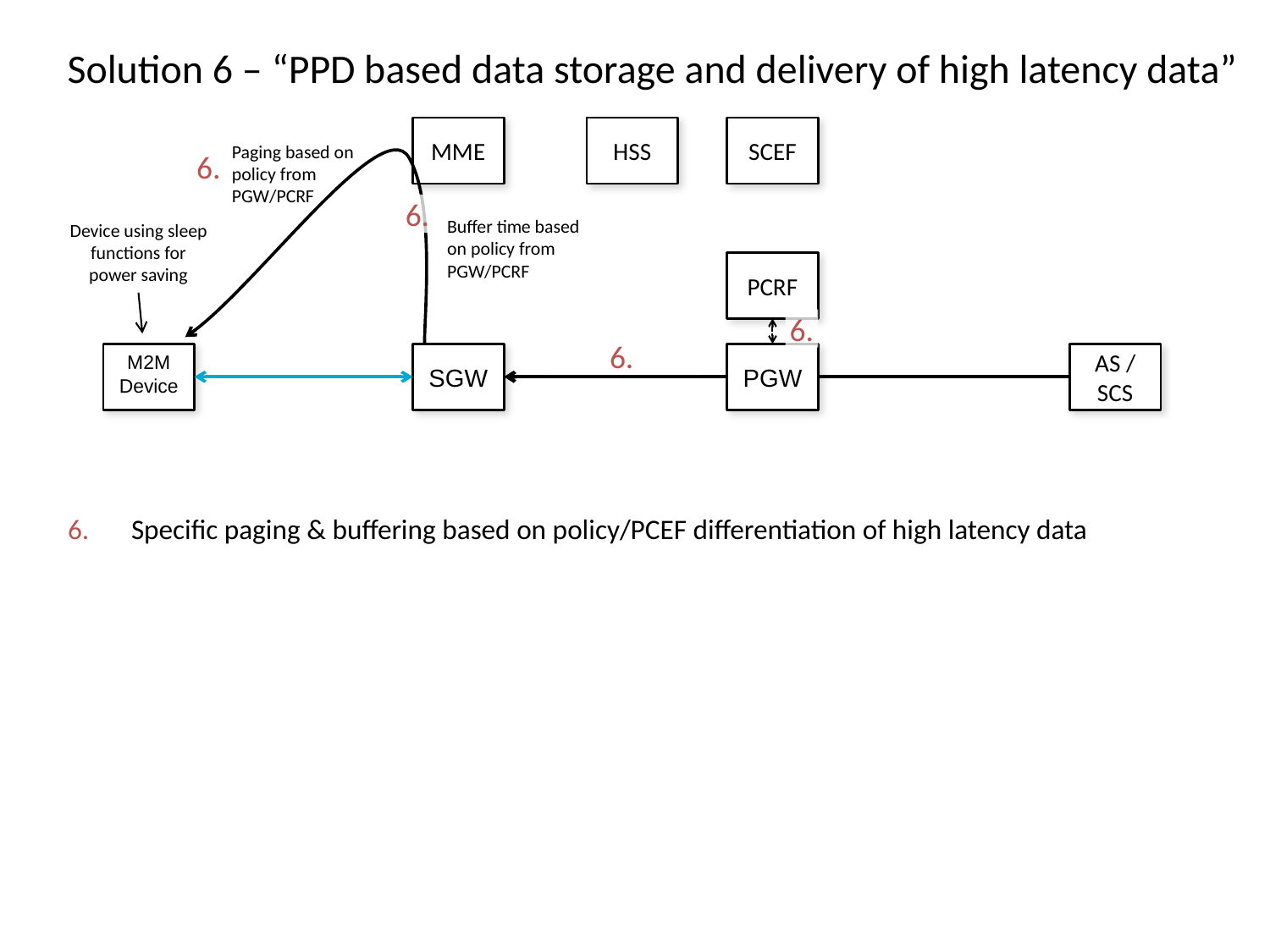

# Solution 6 – “PPD based data storage and delivery of high latency data”
MME
HSS
SCEF
Paging based on policy from PGW/PCRF
6.

6.
Buffer time based on policy from PGW/PCRF
Device using sleep functions for power saving
PCRF
6.
6.
M2M Device
SGW
PGW
AS / SCS
Specific paging & buffering based on policy/PCEF differentiation of high latency data